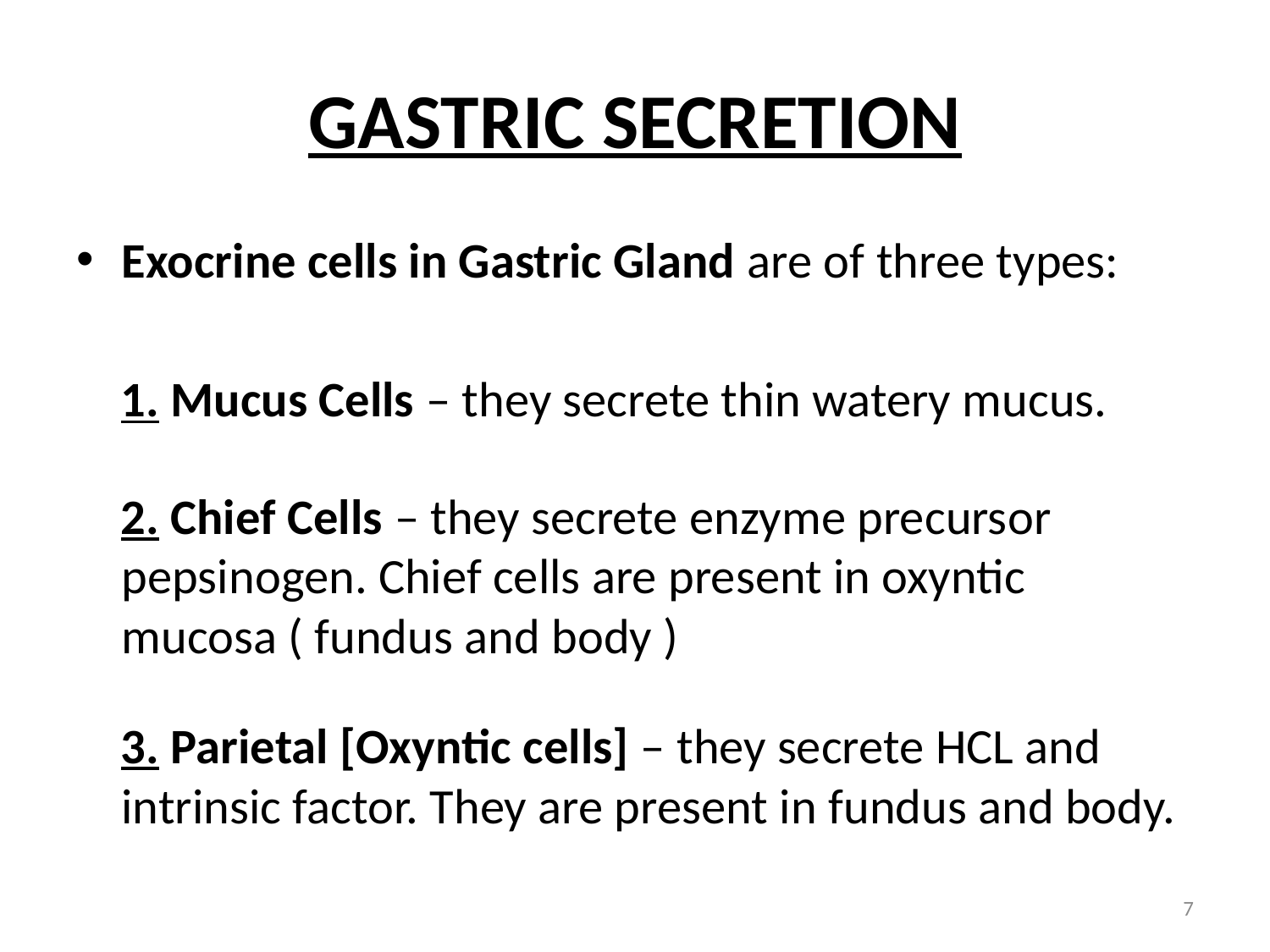

# GASTRIC SECRETION
Exocrine cells in Gastric Gland are of three types:

    1. Mucus Cells – they secrete thin watery mucus.

    2. Chief Cells – they secrete enzyme precursor pepsinogen. Chief cells are present in oxyntic mucosa ( fundus and body )

    3. Parietal [Oxyntic cells] – they secrete HCL and intrinsic factor. They are present in fundus and body.
7